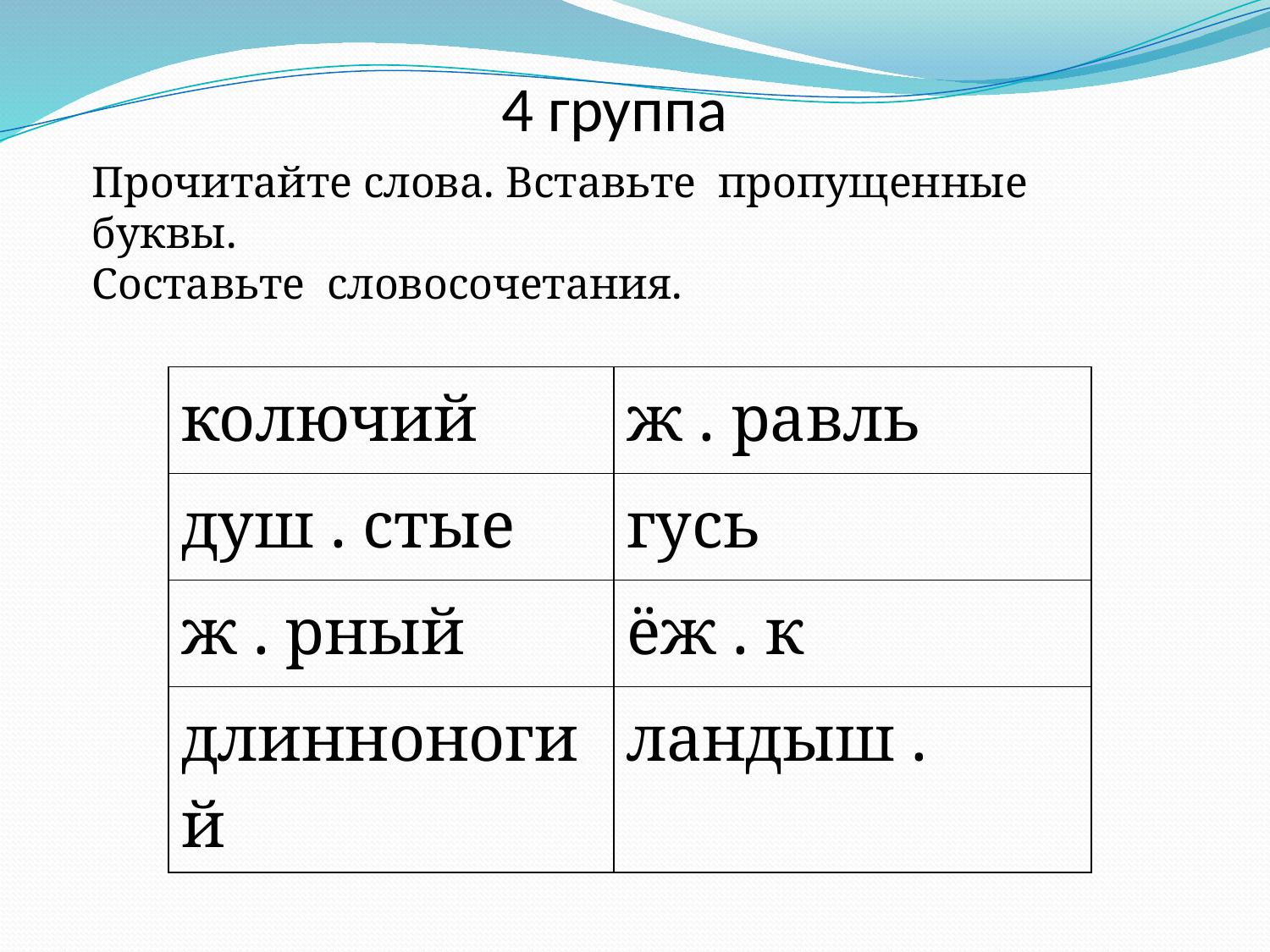

# 4 группа
Прочитайте слова. Вставьте  пропущенные  буквы.
Составьте  словосочетания.
| колючий | ж . равль |
| --- | --- |
| душ . стые | гусь |
| ж . рный | ёж . к |
| длинноногий | ландыш . |